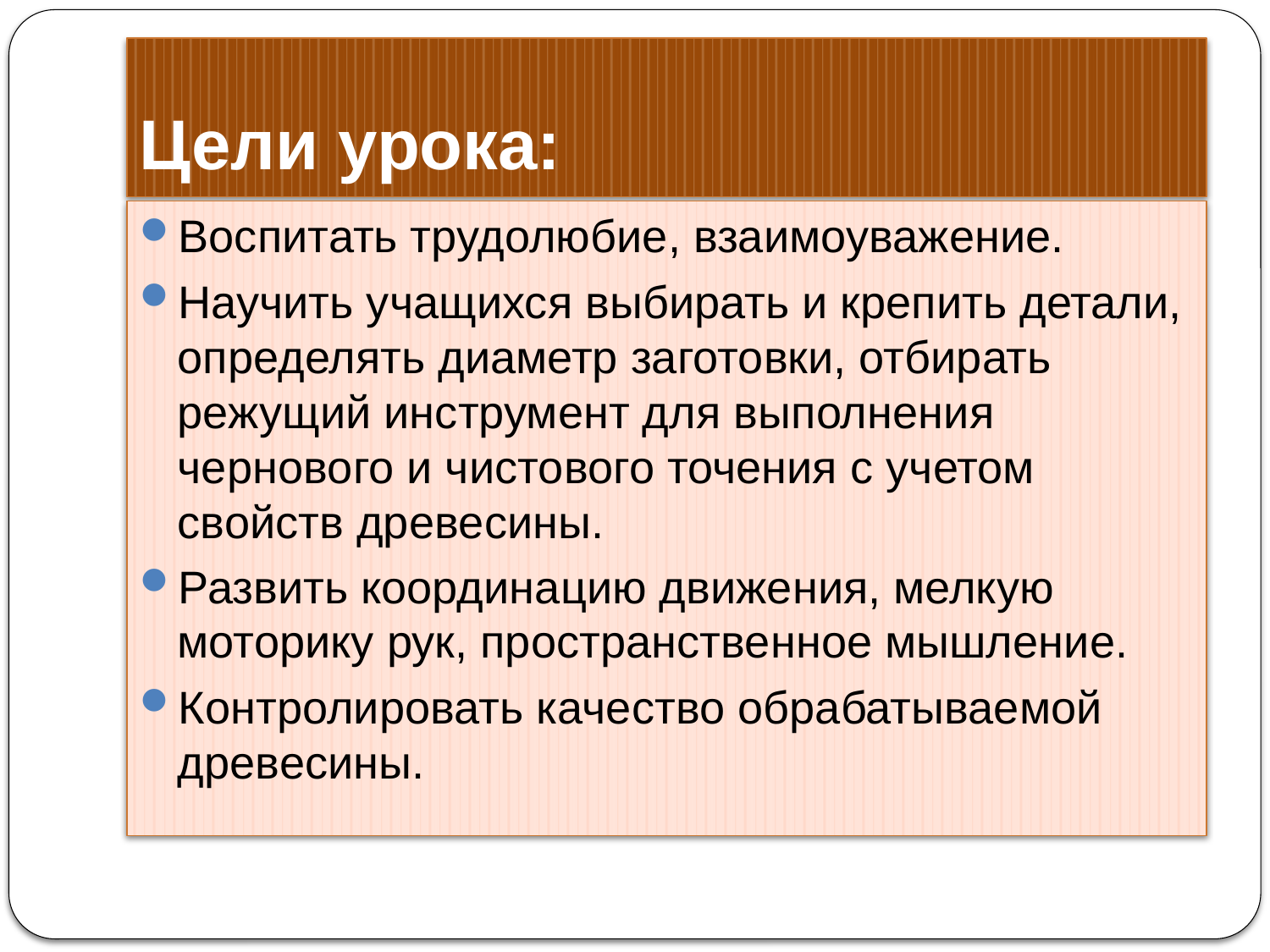

# Цели урока:
Воспитать трудолюбие, взаимоуважение.
Научить учащихся выбирать и крепить детали, определять диаметр заготовки, отбирать режущий инструмент для выполнения чернового и чистового точения с учетом свойств древесины.
Развить координацию движения, мелкую моторику рук, пространственное мышление.
Контролировать качество обрабатываемой древесины.